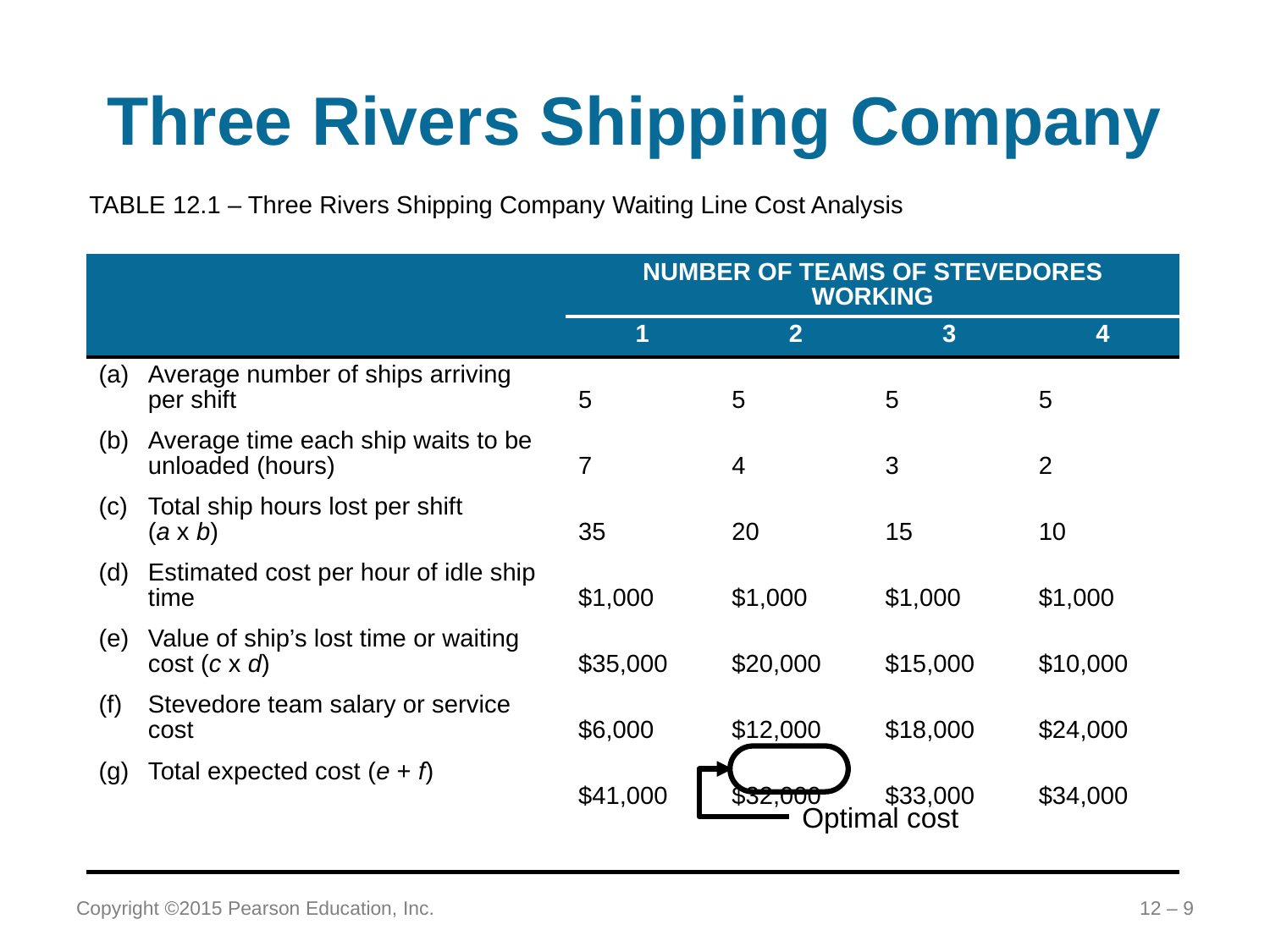

# Three Rivers Shipping Company
TABLE 12.1 – Three Rivers Shipping Company Waiting Line Cost Analysis
|  | NUMBER OF TEAMS OF STEVEDORES WORKING |  |  |  |
| --- | --- | --- | --- | --- |
|  | 1 | 2 | 3 | 4 |
| (a) Average number of ships arriving per shift | 5 | 5 | 5 | 5 |
| (b) Average time each ship waits to be unloaded (hours) | 7 | 4 | 3 | 2 |
| (c) Total ship hours lost per shift (a x b) | 35 | 20 | 15 | 10 |
| (d) Estimated cost per hour of idle ship time | $1,000 | $1,000 | $1,000 | $1,000 |
| (e) Value of ship’s lost time or waiting cost (c x d) | $35,000 | $20,000 | $15,000 | $10,000 |
| (f) Stevedore team salary or service cost | $6,000 | $12,000 | $18,000 | $24,000 |
| (g) Total expected cost (e + f) | $41,000 | $32,000 | $33,000 | $34,000 |
|  |  |  |  |  |

Optimal cost
Copyright ©2015 Pearson Education, Inc.
12 – 9